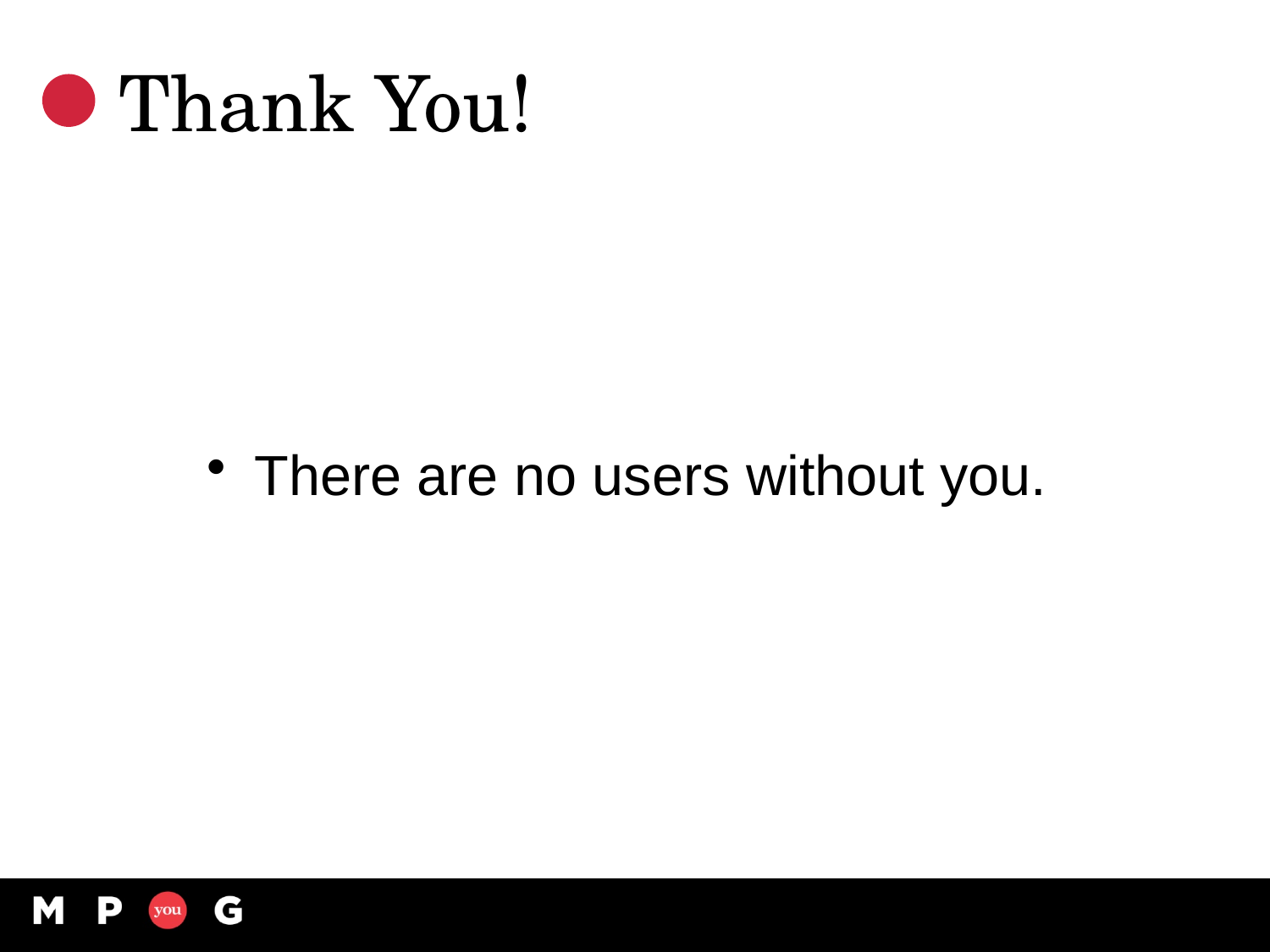

# Thank You!

There are no users without you.